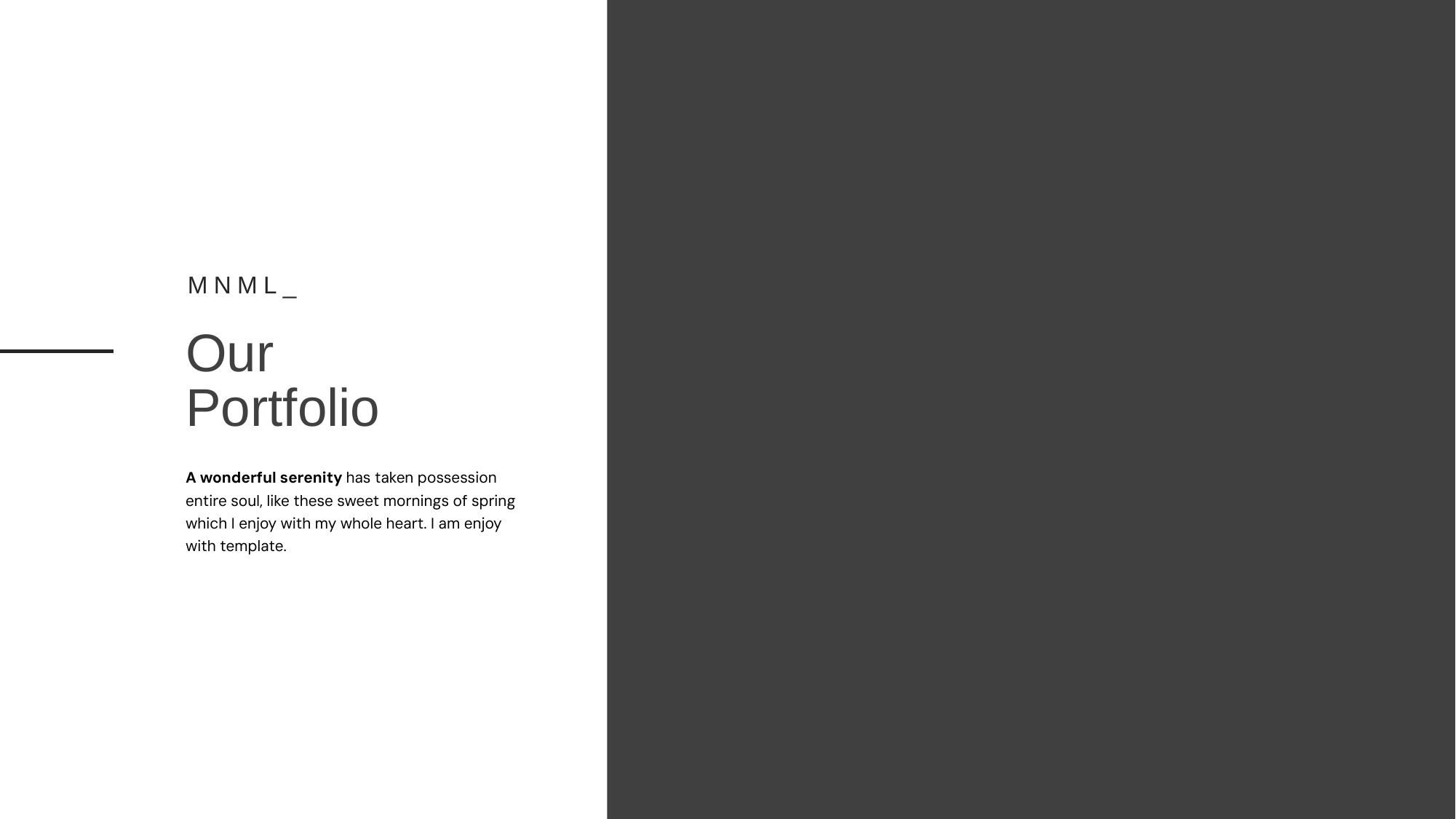

Mnml_

Our
Portfolio

A wonderful serenity has taken possession entire soul, like these sweet mornings of spring which I enjoy with my whole heart. I am enjoy with template.